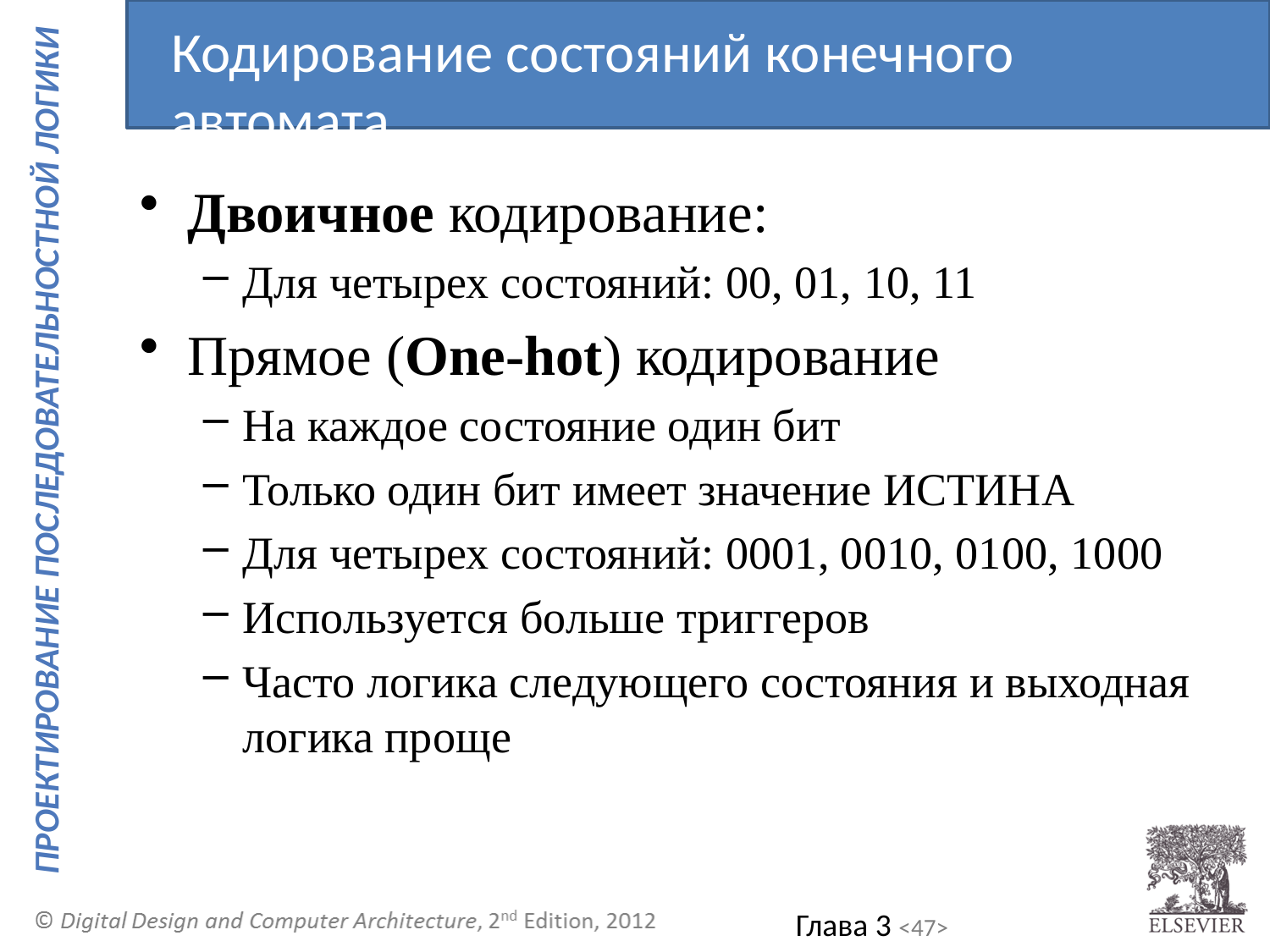

Кодирование состояний конечного автомата
Двоичное кодирование:
Для четырех состояний: 00, 01, 10, 11
Прямое (One-hot) кодирование
На каждое состояние один бит
Только один бит имеет значение ИСТИНА
Для четырех состояний: 0001, 0010, 0100, 1000
Используется больше триггеров
Часто логика следующего состояния и выходная логика проще